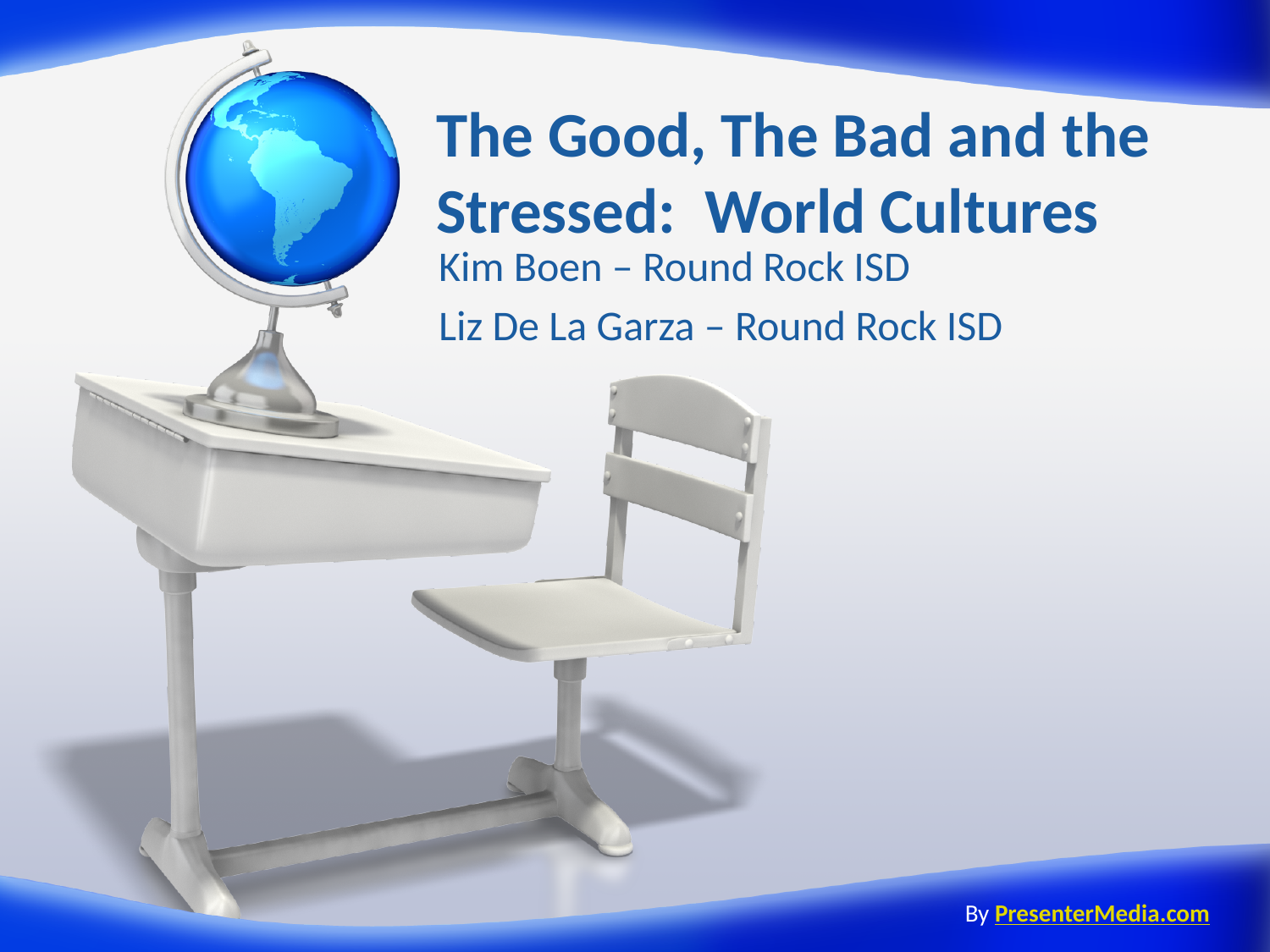

# The Good, The Bad and the Stressed:  World Cultures
Kim Boen – Round Rock ISD
Liz De La Garza – Round Rock ISD
By PresenterMedia.com